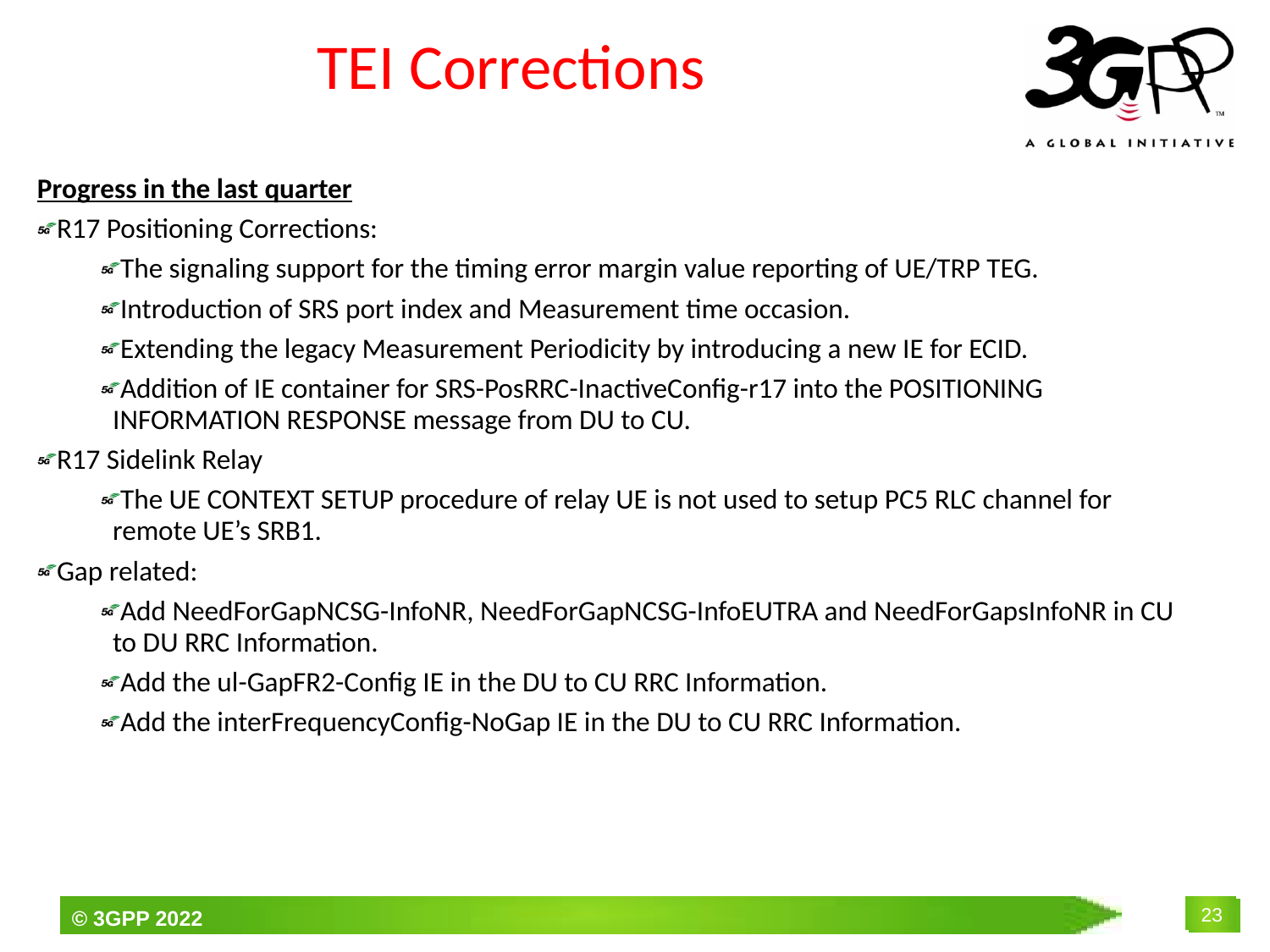

# TEI Corrections
Progress in the last quarter
R17 Positioning Corrections:
The signaling support for the timing error margin value reporting of UE/TRP TEG.
Introduction of SRS port index and Measurement time occasion.
Extending the legacy Measurement Periodicity by introducing a new IE for ECID.
Addition of IE container for SRS-PosRRC-InactiveConfig-r17 into the POSITIONING INFORMATION RESPONSE message from DU to CU.
R17 Sidelink Relay
The UE CONTEXT SETUP procedure of relay UE is not used to setup PC5 RLC channel for remote UE’s SRB1.
Gap related:
Add NeedForGapNCSG-InfoNR, NeedForGapNCSG-InfoEUTRA and NeedForGapsInfoNR in CU to DU RRC Information.
Add the ul-GapFR2-Config IE in the DU to CU RRC Information.
Add the interFrequencyConfig-NoGap IE in the DU to CU RRC Information.

23